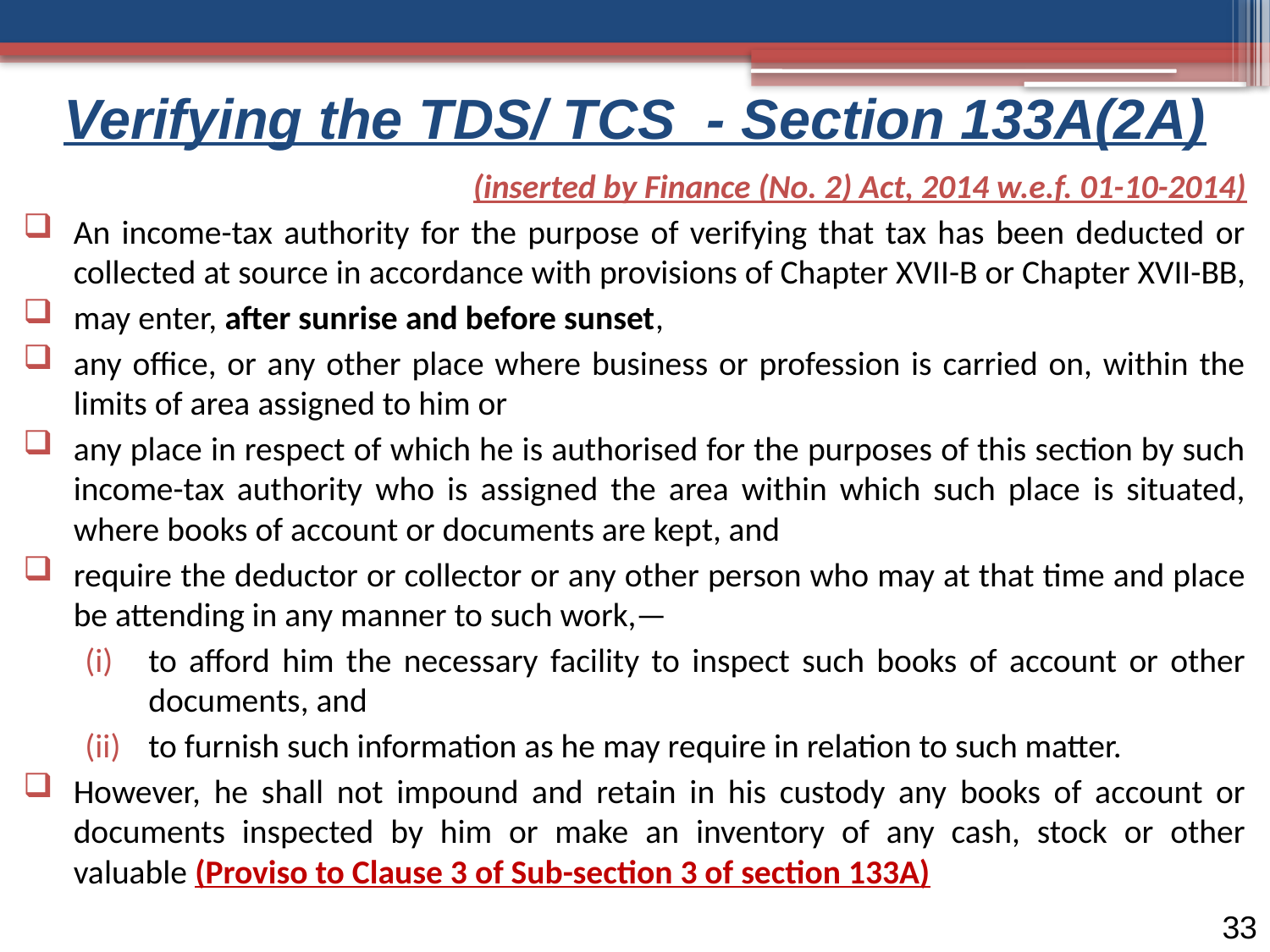

# Verifying the TDS/ TCS  - Section 133A(2A)
(inserted by Finance (No. 2) Act, 2014 w.e.f. 01-10-2014)
An income-tax authority for the purpose of verifying that tax has been deducted or collected at source in accordance with provisions of Chapter XVII-B or Chapter XVII-BB,
may enter, after sunrise and before sunset,
any office, or any other place where business or profession is carried on, within the limits of area assigned to him or
any place in respect of which he is authorised for the purposes of this section by such income-tax authority who is assigned the area within which such place is situated, where books of account or documents are kept, and
require the deductor or collector or any other person who may at that time and place be attending in any manner to such work,—
to afford him the necessary facility to inspect such books of account or other documents, and
to furnish such information as he may require in relation to such matter.
However, he shall not impound and retain in his custody any books of account or documents inspected by him or make an inventory of any cash, stock or other valuable (Proviso to Clause 3 of Sub-section 3 of section 133A)
33